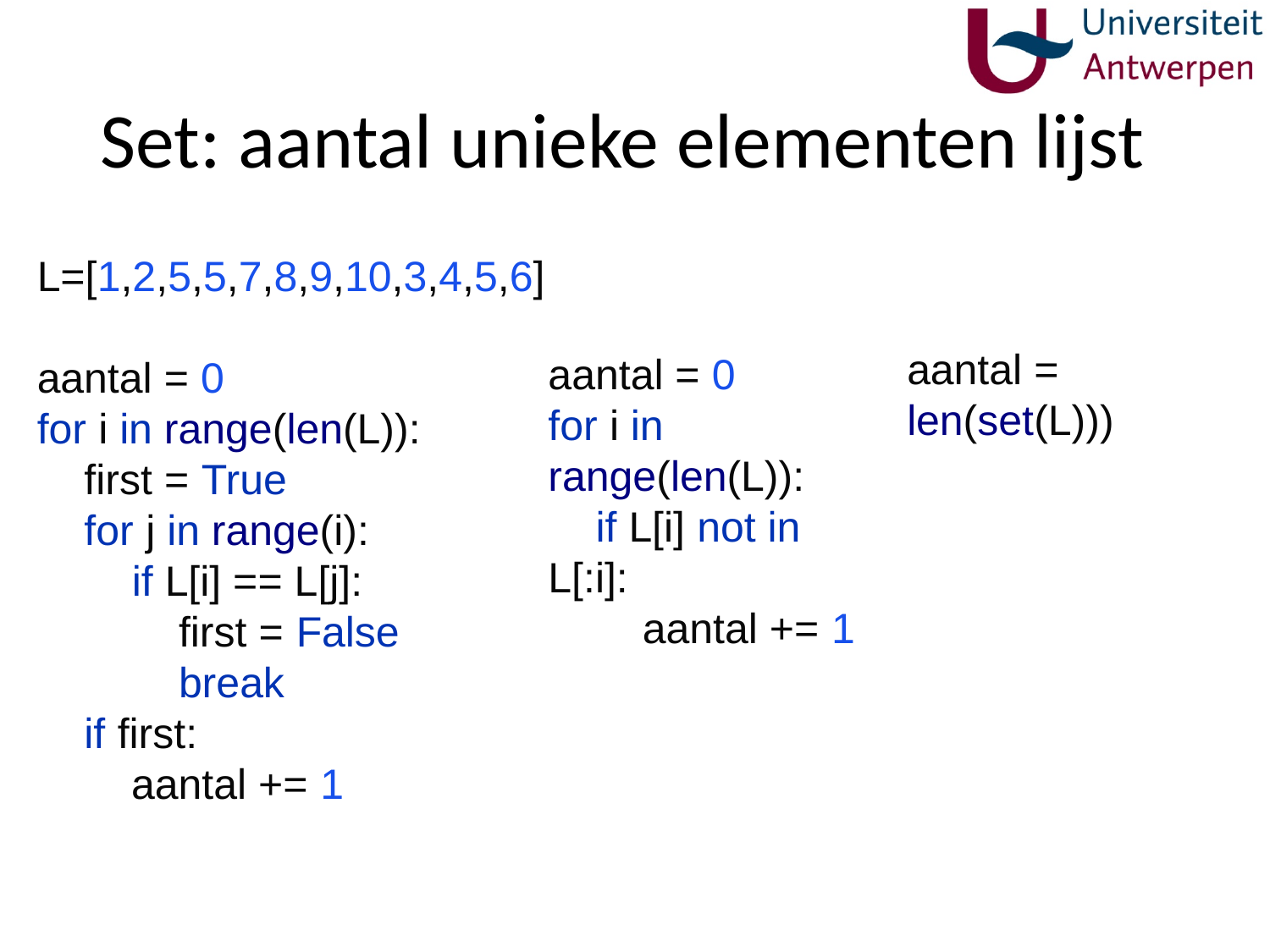

# Set: aantal unieke elementen lijst
L=[1,2,5,5,7,8,9,10,3,4,5,6]
aantal = 0
for i in range(len(L)):
    first = True
    for j in range(i):
        if L[i] == L[j]:
            first = False
            break
    if first:
        aantal += 1
aantal = len(set(L)))
aantal = 0
for i in range(len(L)):
    if L[i] not in L[:i]:
        aantal += 1